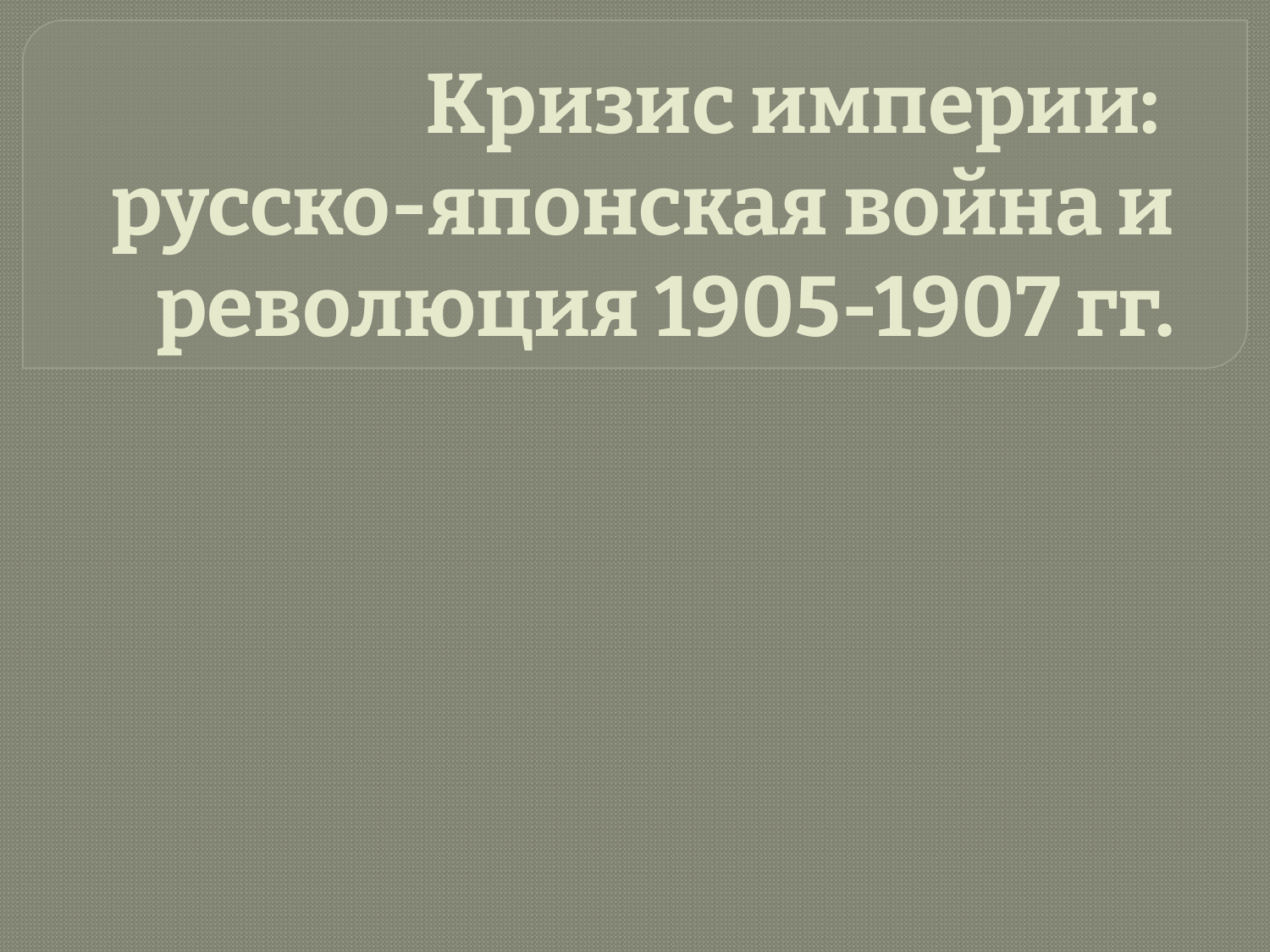

# Кризис империи: русско-японская война и революция 1905-1907 гг.